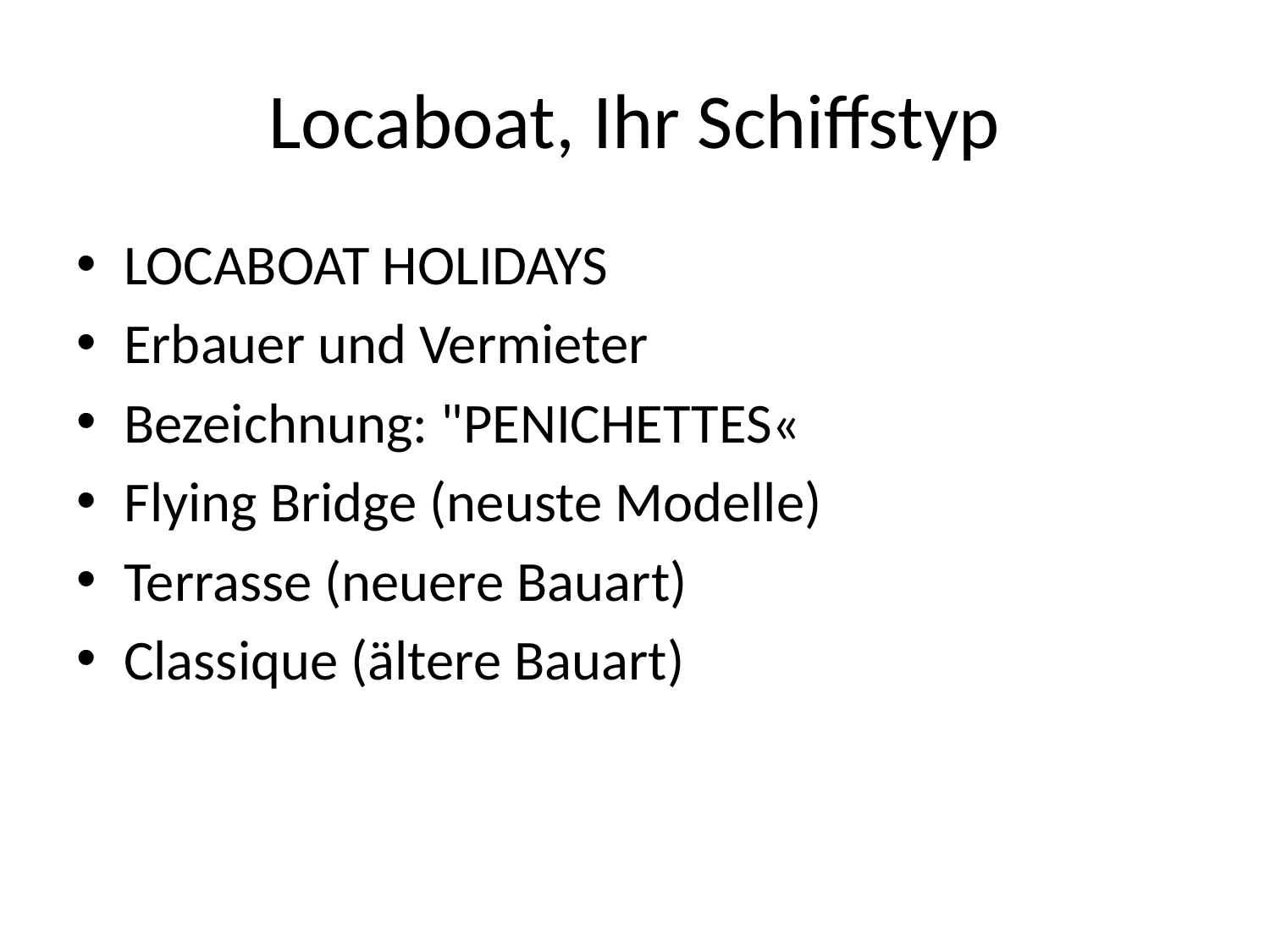

# Locaboat, Ihr Schiffstyp
LOCABOAT HOLIDAYS
Erbauer und Vermieter
Bezeichnung: "PENICHETTES«
Flying Bridge (neuste Modelle)
Terrasse (neuere Bauart)
Classique (ältere Bauart)